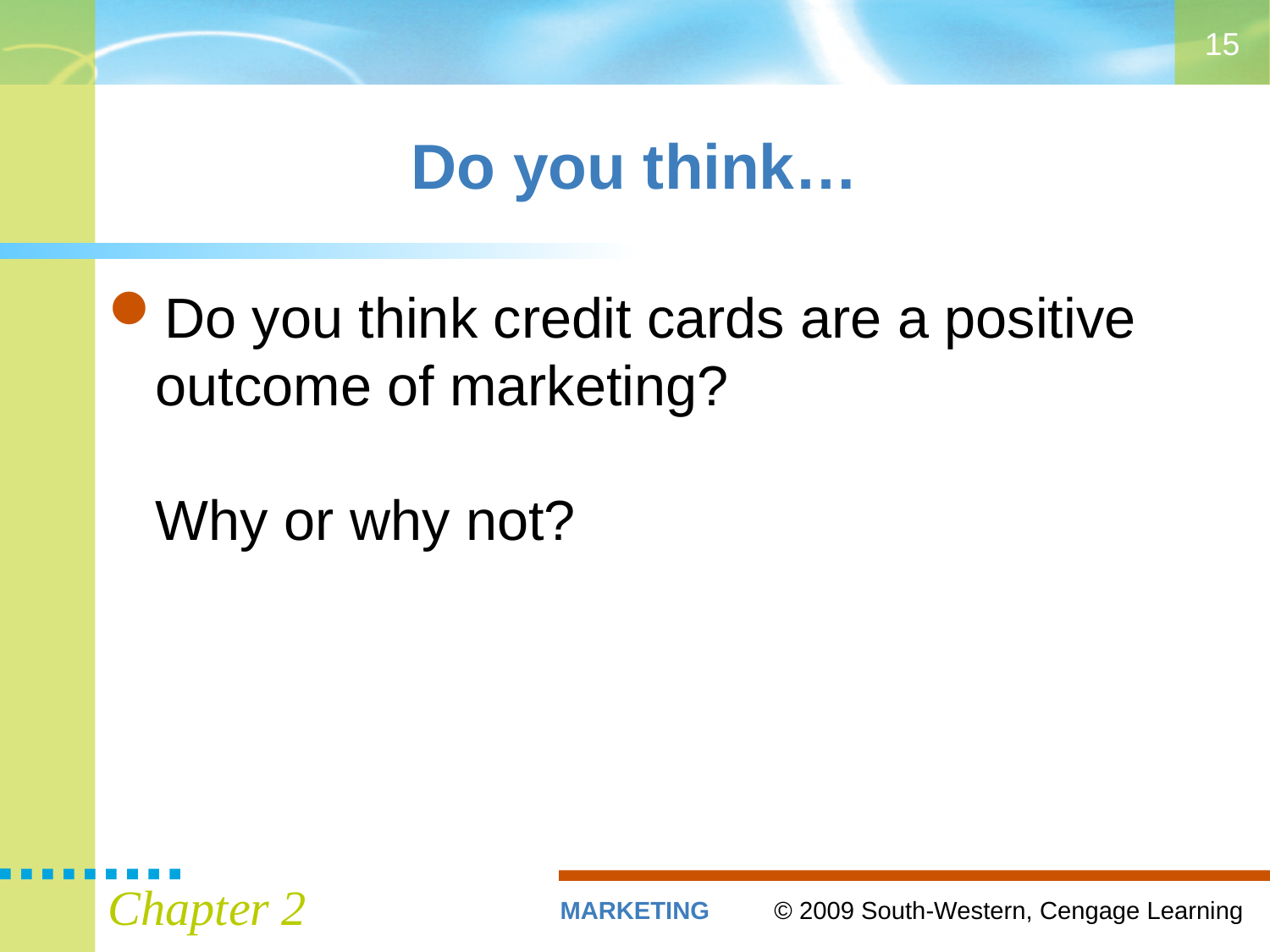

15
# Do you think…
Do you think credit cards are a positive outcome of marketing?
Why or why not?
Chapter 2